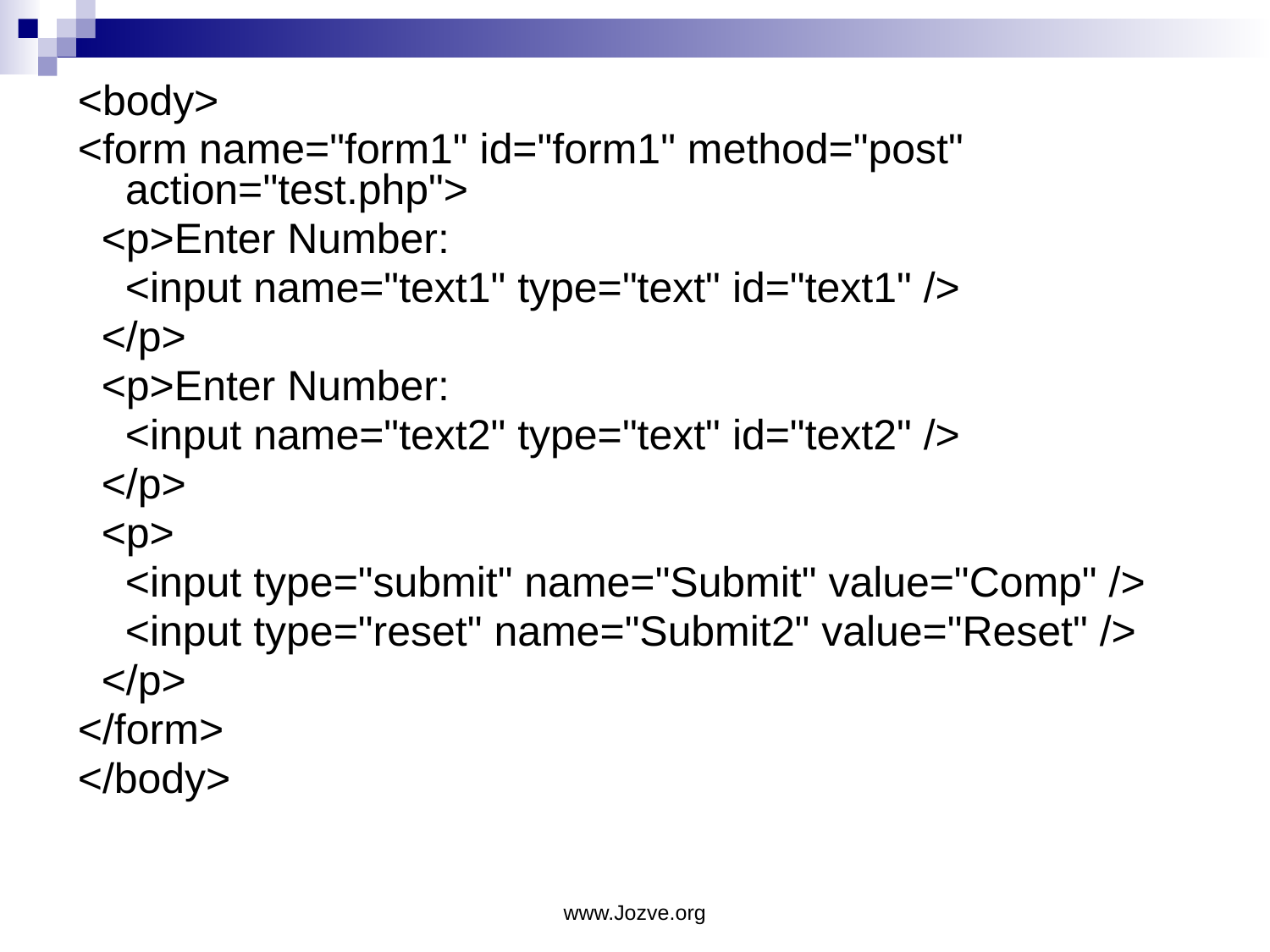

<body>
<form name="form1" id="form1" method="post" action="test.php">
  <p>Enter Number:
    <input name="text1" type="text" id="text1" />
  </p>
  <p>Enter Number:
    <input name="text2" type="text" id="text2" />
  </p>
  <p>
    <input type="submit" name="Submit" value="Comp" />
    <input type="reset" name="Submit2" value="Reset" />
  </p>
</form>
</body>

www.Jozve.org